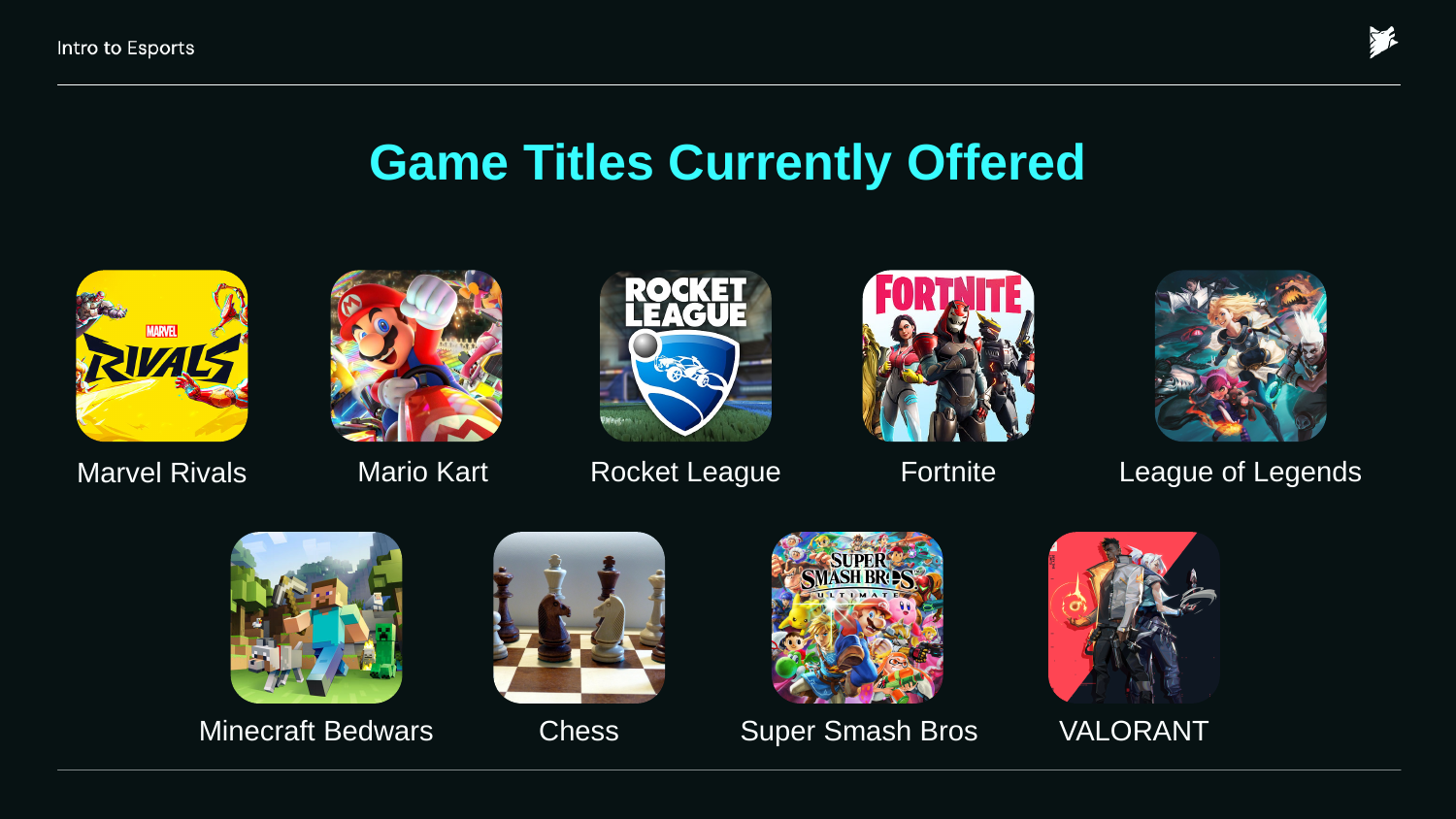

# Game Titles Currently Offered

Mario Kart
Rocket League
Fortnite
League of Legends
Marvel Rivals

Super Smash Bros
VALORANT
Minecraft Bedwars
Chess